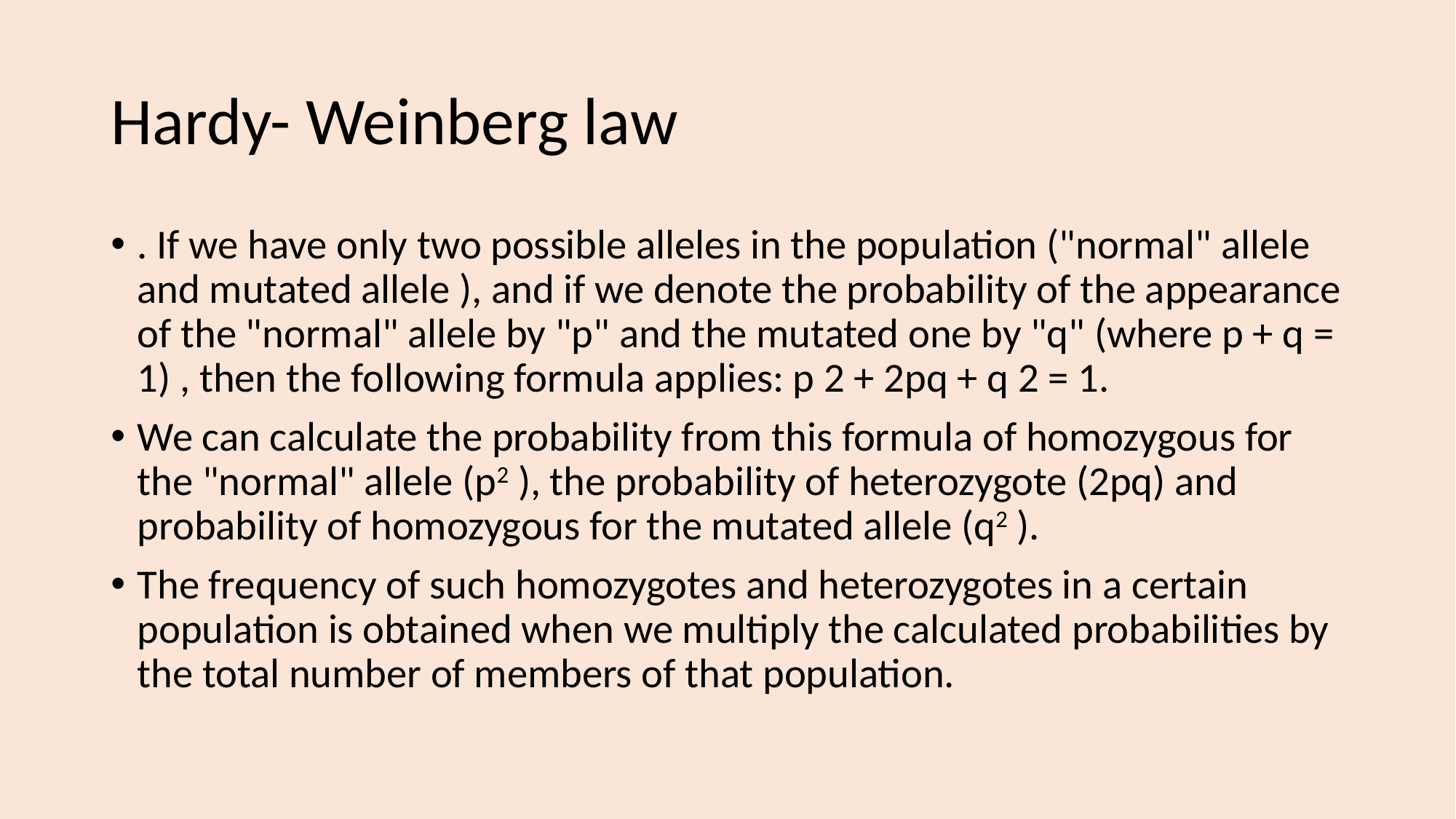

# Hardy- Weinberg law
. If we have only two possible alleles in the population ("normal" allele and mutated allele ), and if we denote the probability of the appearance of the "normal" allele by "p" and the mutated one by "q" (where p + q = 1) , then the following formula applies: p 2 + 2pq + q 2 = 1.
We can calculate the probability from this formula of homozygous for the "normal" allele (p2 ), the probability of heterozygote (2pq) and probability of homozygous for the mutated allele (q2 ).
The frequency of such homozygotes and heterozygotes in a certain population is obtained when we multiply the calculated probabilities by the total number of members of that population.